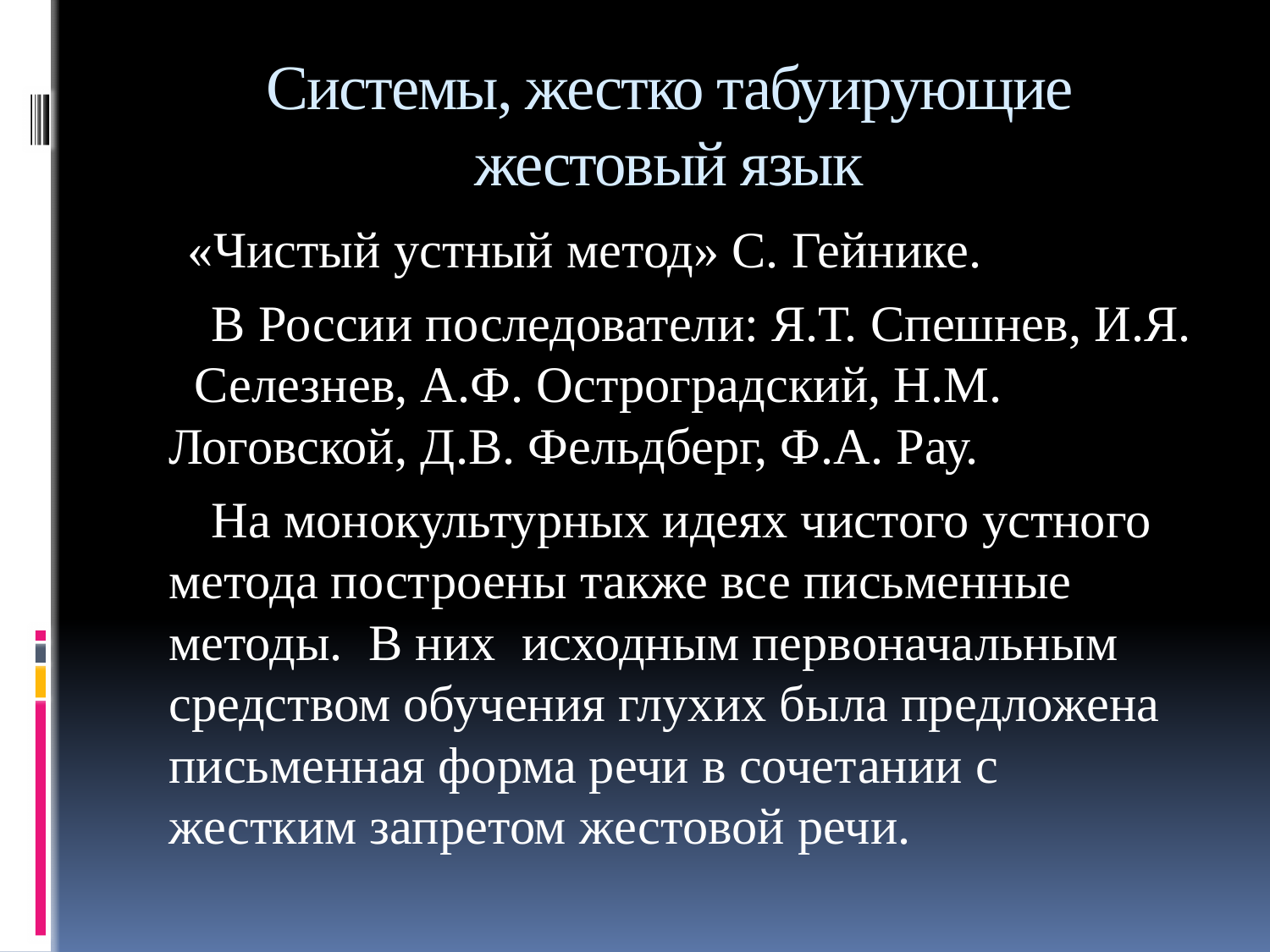

# Системы, жестко табуирующие жестовый язык
     «Чистый устный метод» С. Гейнике.
       В России последователи: Я.Т. Спешнев, И.Я.   Селезнев, А.Ф. Остроградский, Н.М. Логовской, Д.В. Фельдберг, Ф.А. Рау.
       На монокультурных идеях чистого устного метода построены также все письменные методы.  В них  исходным первоначальным средством обучения глухих была предложена письменная форма речи в сочетании с жестким запретом жестовой речи.